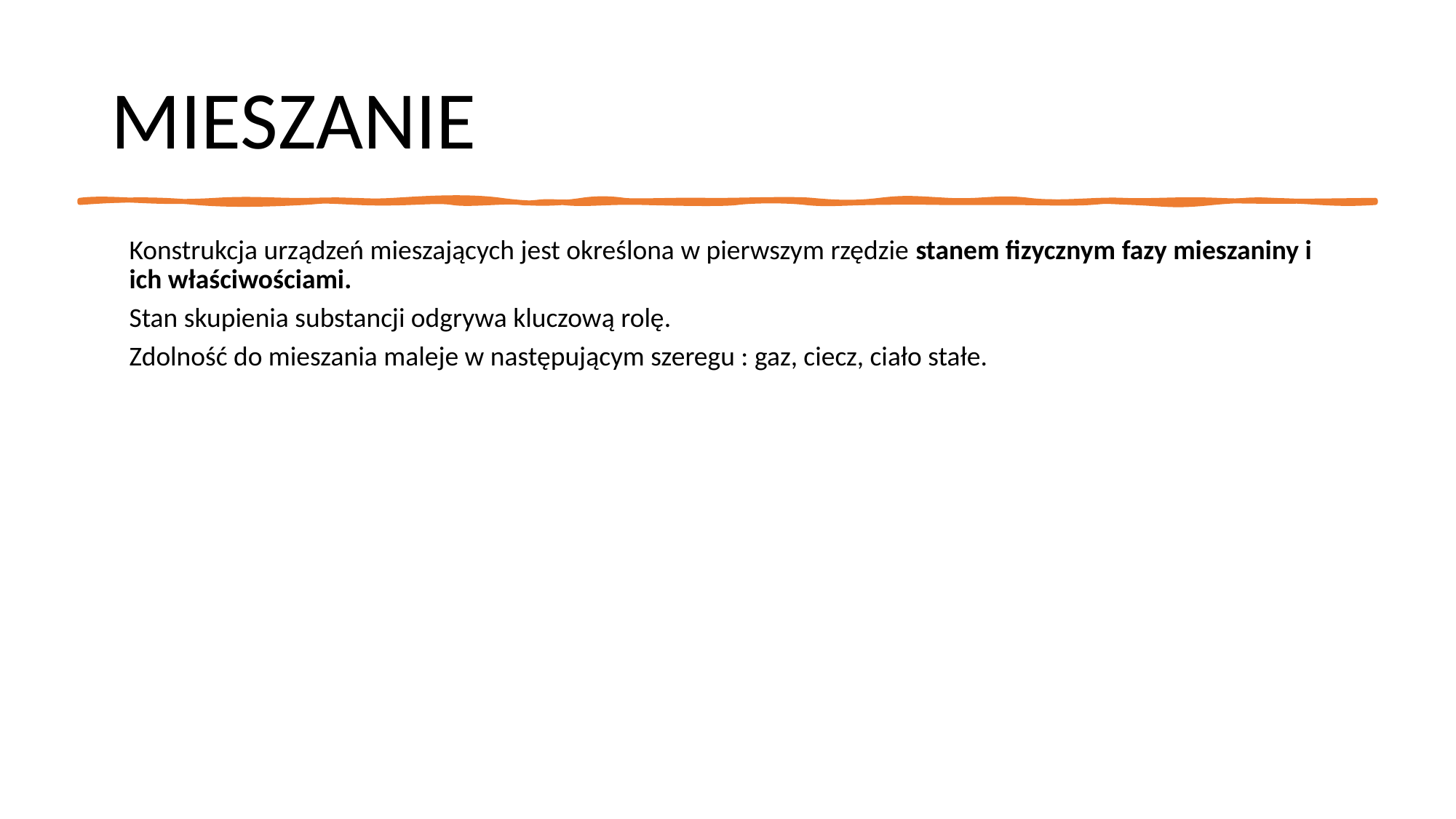

# MIESZANIE

Konstrukcja urządzeń mieszających jest określona w pierwszym rzędzie stanem fizycznym fazy mieszaniny i ich właściwościami.
Stan skupienia substancji odgrywa kluczową rolę.
Zdolność do mieszania maleje w następującym szeregu : gaz, ciecz, ciało stałe.